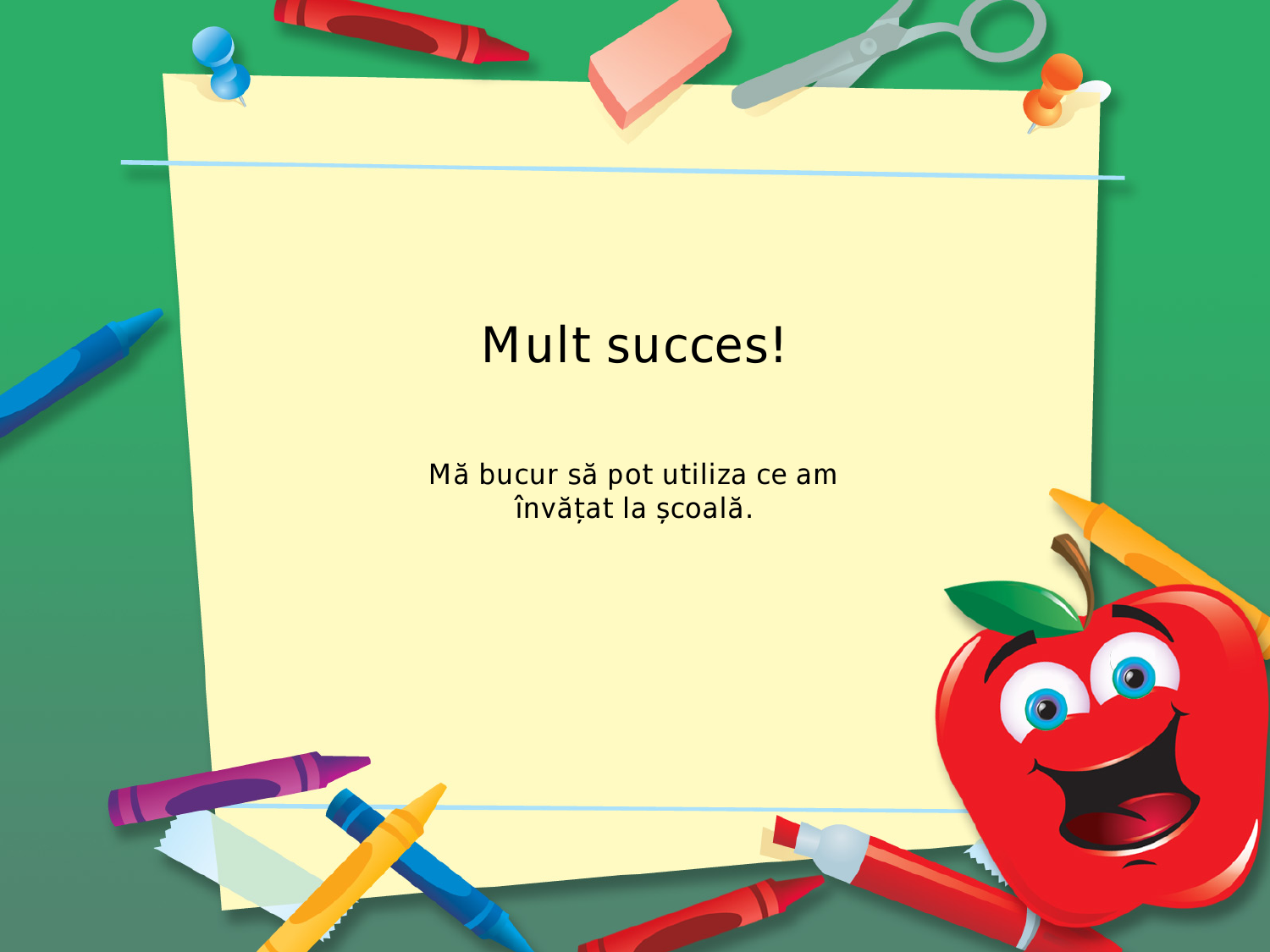

Mult succes!
Mă bucur să pot utiliza ce am învățat la școală.